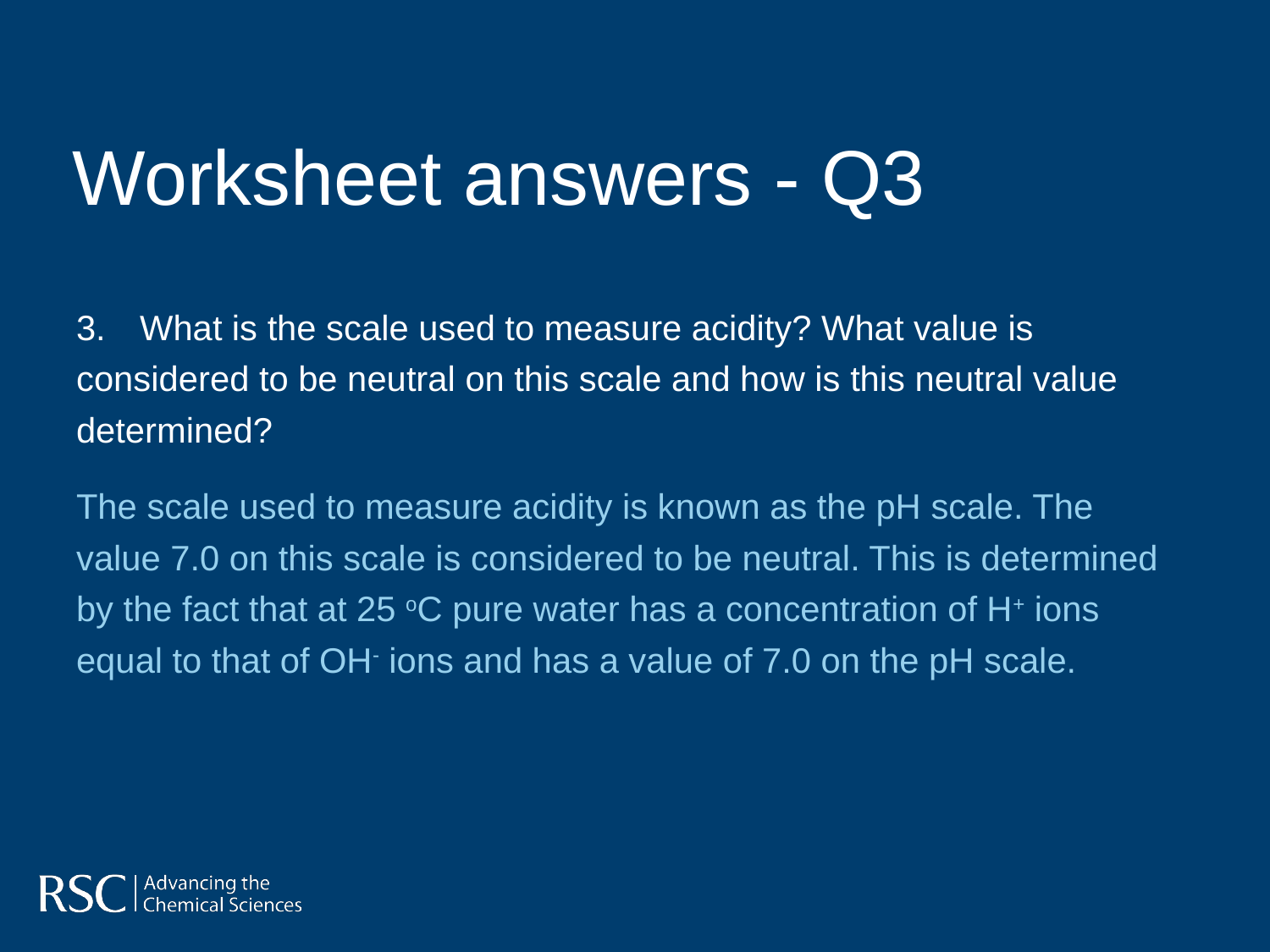

Worksheet answers - Q3

What is the scale used to measure acidity? What value is
considered to be neutral on this scale and how is this neutral value
determined?

The scale used to measure acidity is known as the pH scale. The
value 7.0 on this scale is considered to be neutral. This is determined
by the fact that at 25 oC pure water has a concentration of H+ ions
equal to that of OH- ions and has a value of 7.0 on the pH scale.